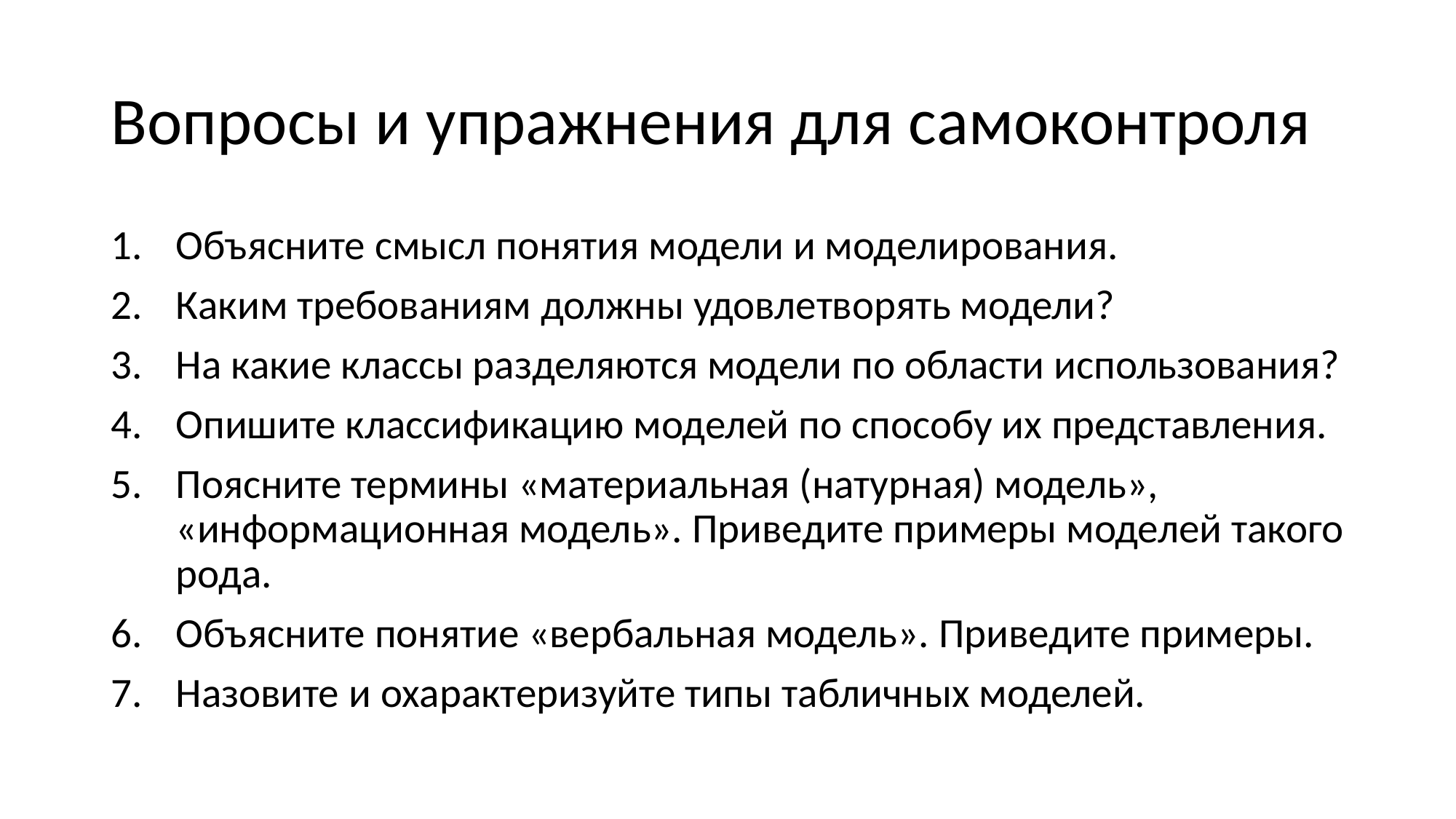

# Вопросы и упражнения для самоконтроля
Объясните смысл понятия модели и моделирования.
Каким требованиям должны удовлетворять модели?
На какие классы разделяются модели по области использования?
Опишите классификацию моделей по способу их представления.
Поясните термины «материальная (натурная) модель», «информационная модель». Приведите примеры моделей такого рода.
Объясните понятие «вербальная модель». Приведите примеры.
Назовите и охарактеризуйте типы табличных моделей.